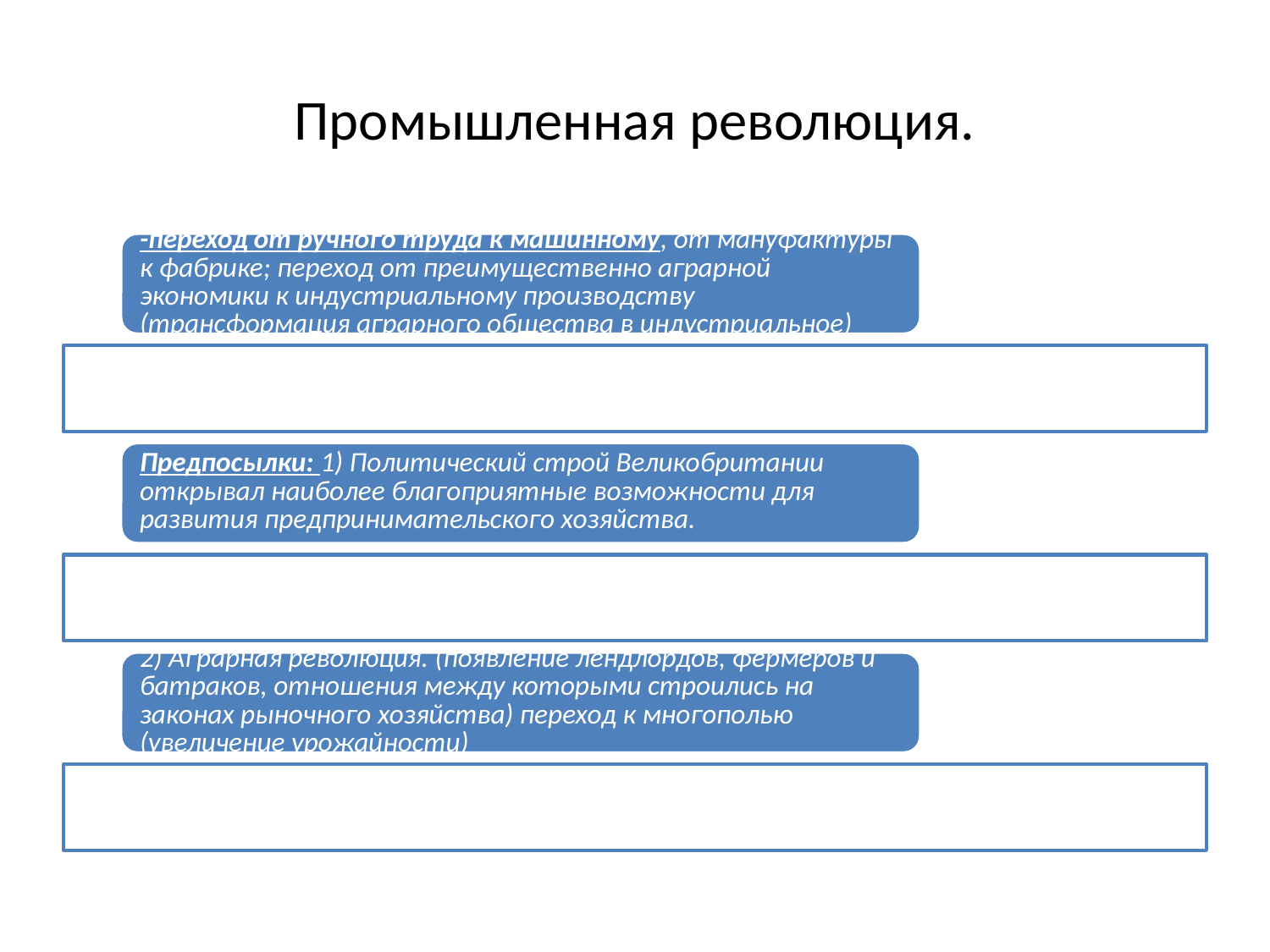

# Промышленная революция.
-переход от ручного труда к машинному, от мануфактуры к фабрике; переход от преимущественно аграрной экономики к индустриальному производству (трансформация аграрного общества в индустриальное)
Предпосылки: 1) Политический строй Великобритании открывал наиболее благоприятные возможности для развития предпринимательского хозяйства.
2) Аграрная революция. (появление лендлордов, фермеров и батраков, отношения между которыми строились на законах рыночного хозяйства) переход к многополью (увеличение урожайности)